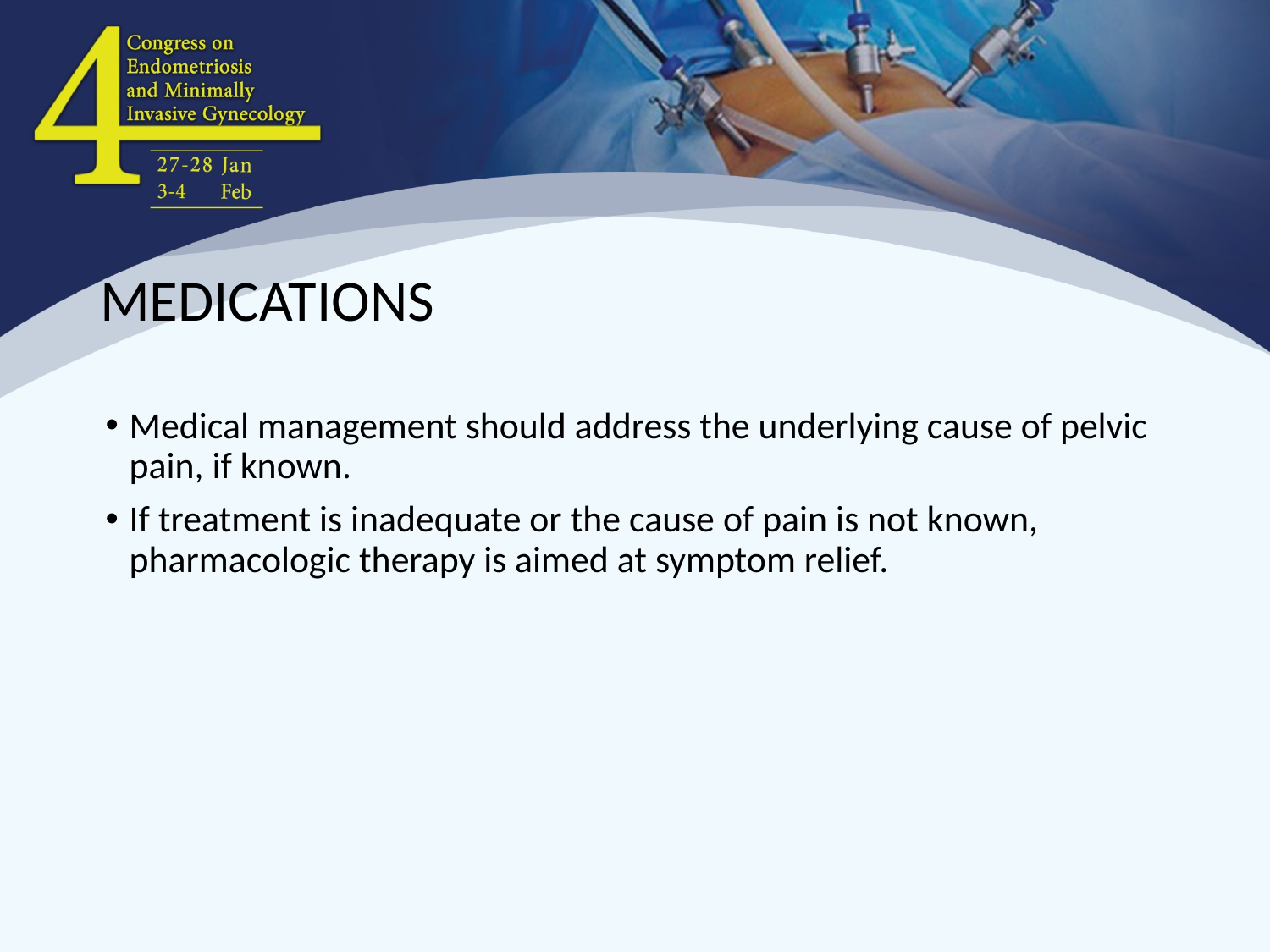

# MEDICATIONS
Medical management should address the underlying cause of pelvic pain, if known.
If treatment is inadequate or the cause of pain is not known, pharmacologic therapy is aimed at symptom relief.